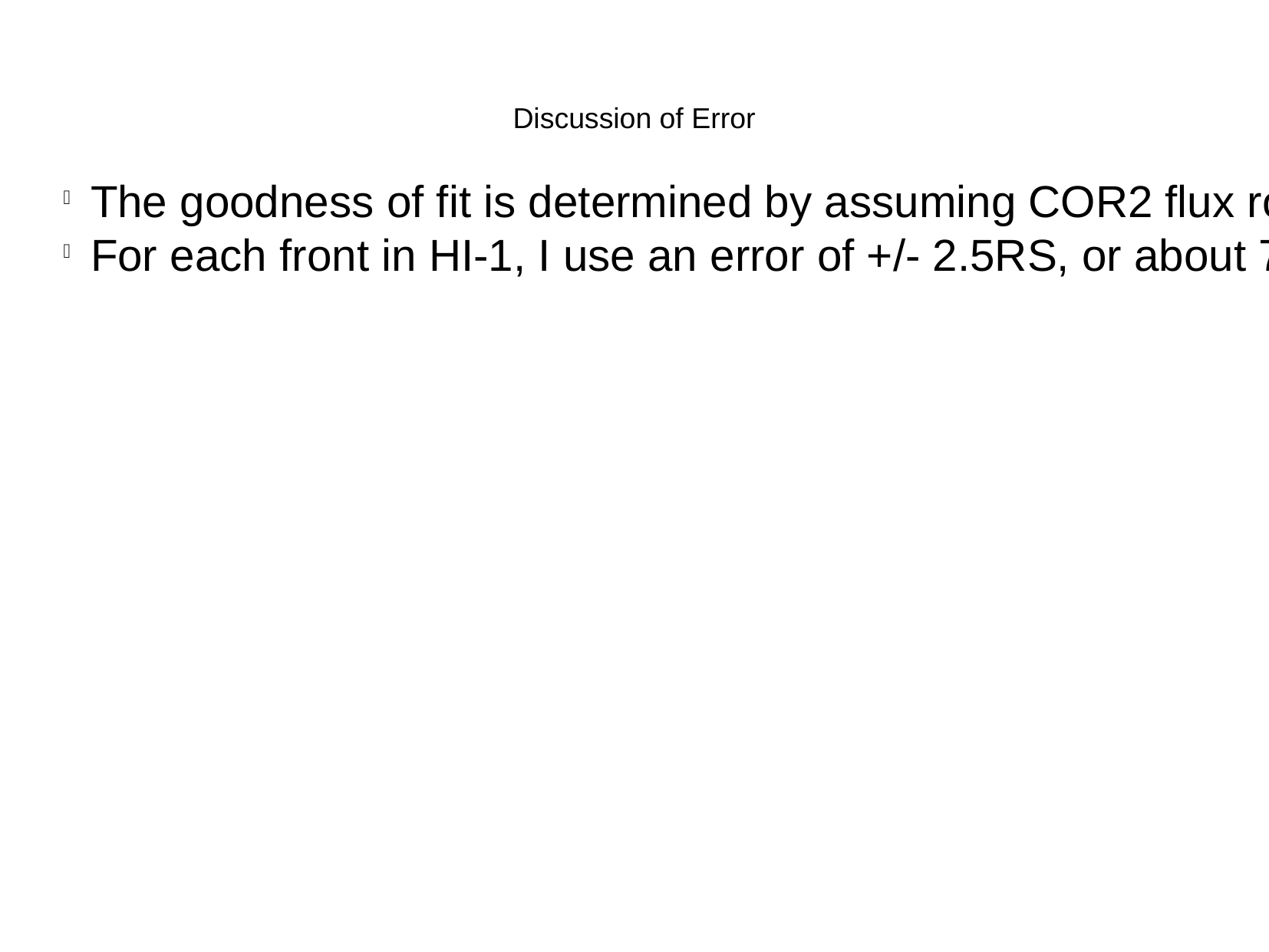

Discussion of Error
The goodness of fit is determined by assuming COR2 flux rope error of +/- .5 RS representing about 3% of the total FOV of the instrument. The shock front is difficult to see in COR2, so I increase this to 1RS.
For each front in HI-1, I use an error of +/- 2.5RS, or about 7% of the FOV; because of both the larger FOV and the ambiguity in differentiating the separate structures as the CME propagates outward.